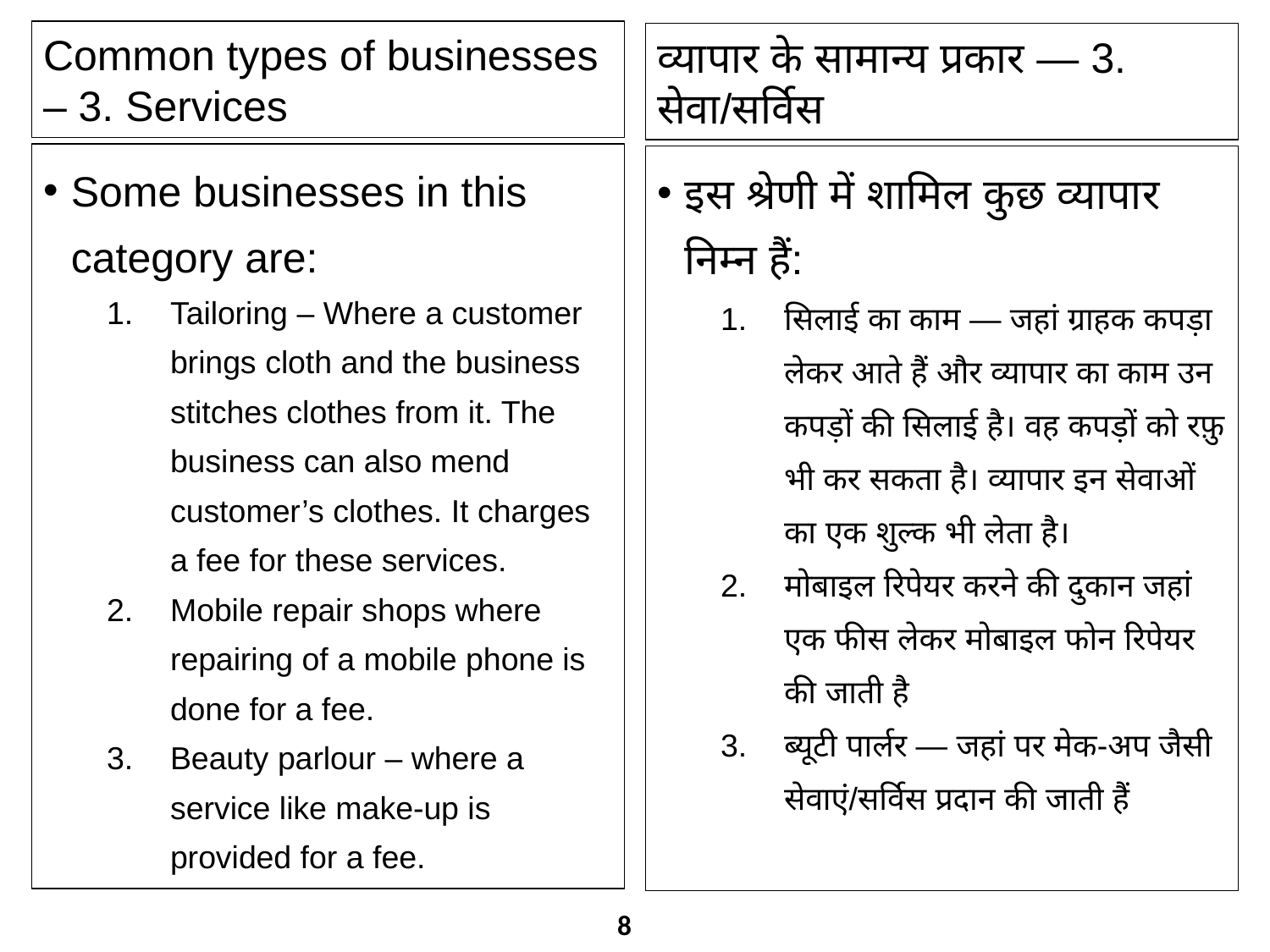

Common types of businesses – 3. Services
व्यापार के सामान्य प्रकार — 3. सेवा/सर्विस
Some businesses in this category are:
Tailoring – Where a customer brings cloth and the business stitches clothes from it. The business can also mend customer’s clothes. It charges a fee for these services.
Mobile repair shops where repairing of a mobile phone is done for a fee.
Beauty parlour – where a service like make-up is provided for a fee.
इस श्रेणी में शामिल कुछ व्यापार निम्न हैं:
सिलाई का काम — जहां ग्राहक कपड़ा लेकर आते हैं और व्यापार का काम उन कपड़ों की सिलाई है। वह कपड़ों को रफ़ु भी कर सकता है। व्यापार इन सेवाओं का एक शुल्क भी लेता है।
मोबाइल रिपेयर करने की दुकान जहां एक फीस लेकर मोबाइल फोन रिपेयर की जाती है
ब्यूटी पार्लर — जहां पर मेक-अप जैसी सेवाएं/सर्विस प्रदान की जाती हैं
8